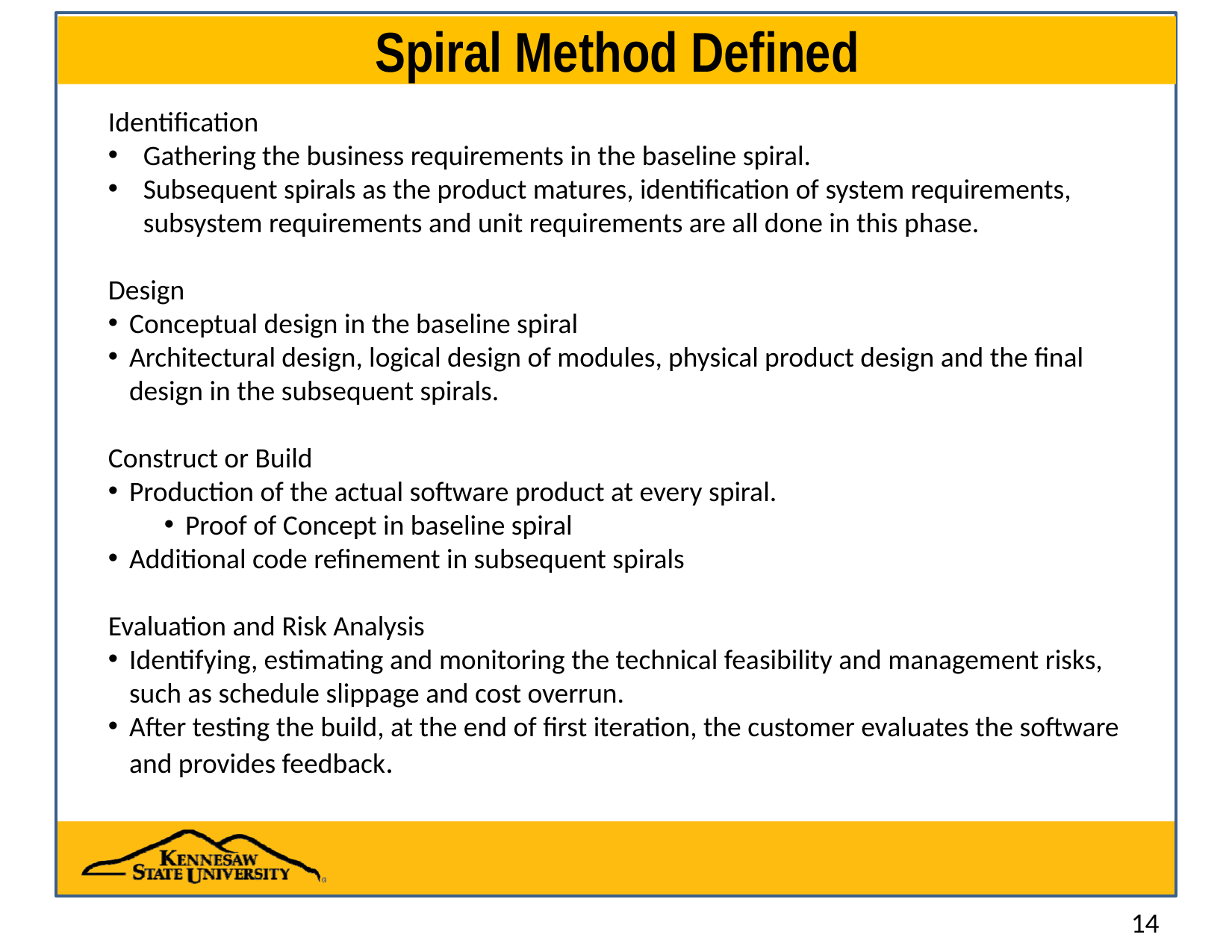

# Spiral Method Defined
Identification
Gathering the business requirements in the baseline spiral.
Subsequent spirals as the product matures, identification of system requirements, subsystem requirements and unit requirements are all done in this phase.

Design
Conceptual design in the baseline spiral
Architectural design, logical design of modules, physical product design and the final design in the subsequent spirals.

Construct or Build
Production of the actual software product at every spiral.
Proof of Concept in baseline spiral
Additional code refinement in subsequent spirals

Evaluation and Risk Analysis
Identifying, estimating and monitoring the technical feasibility and management risks, such as schedule slippage and cost overrun.
After testing the build, at the end of first iteration, the customer evaluates the software and provides feedback.